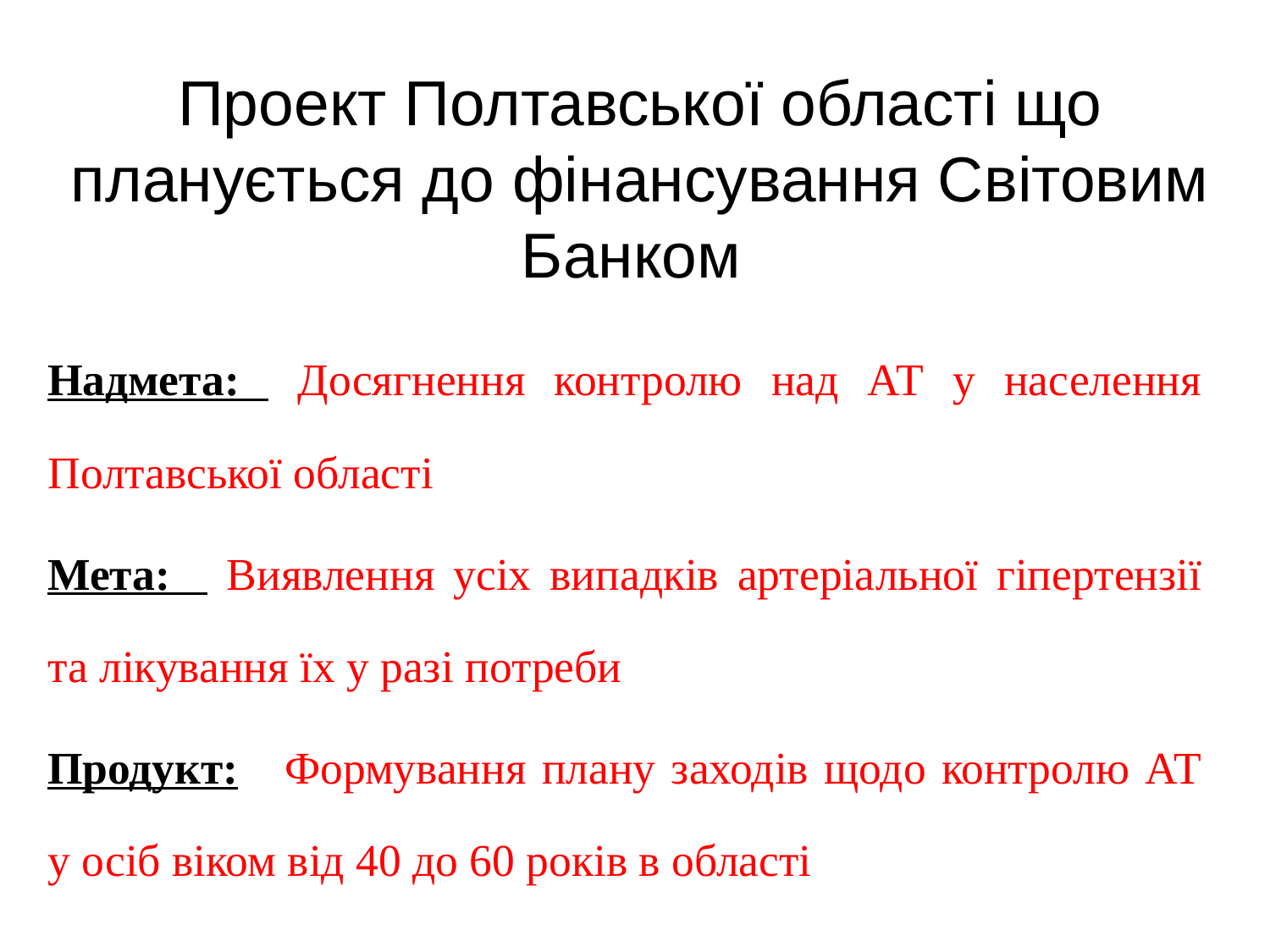

# Проект Полтавської області що планується до фінансування Світовим Банком
Надмета:  Досягнення контролю над АТ у населення Полтавської області
Мета:   Виявлення усіх випадків артеріальної гіпертензії та лікування їх у разі потреби
Продукт:   Формування плану заходів щодо контролю АТ у осіб віком від 40 до 60 років в області